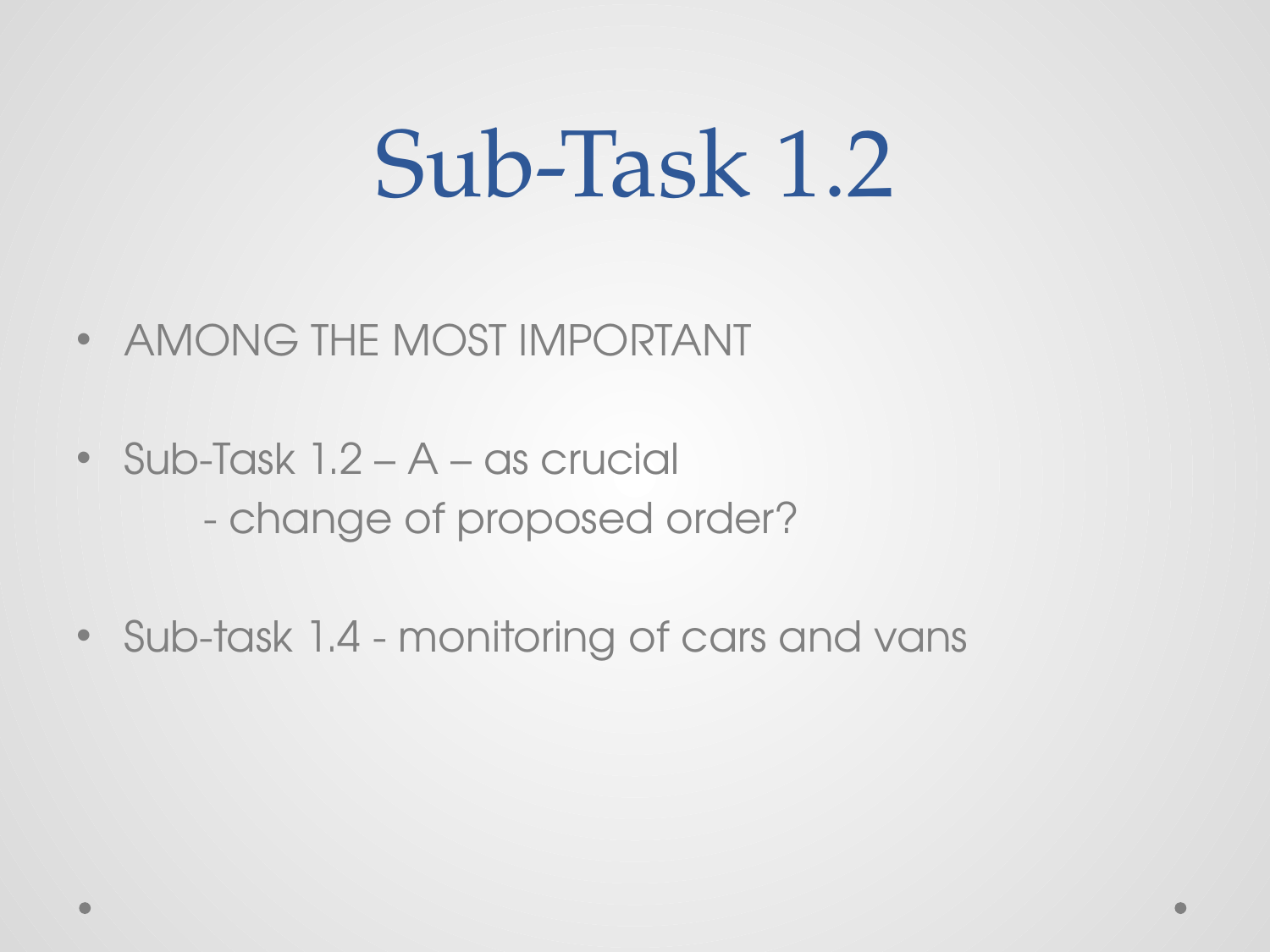

# Sub-Task 1.2
AMONG THE MOST IMPORTANT

Sub-Task 1.2 – A – as crucial
	- change of proposed order?

Sub-task 1.4 - monitoring of cars and vans